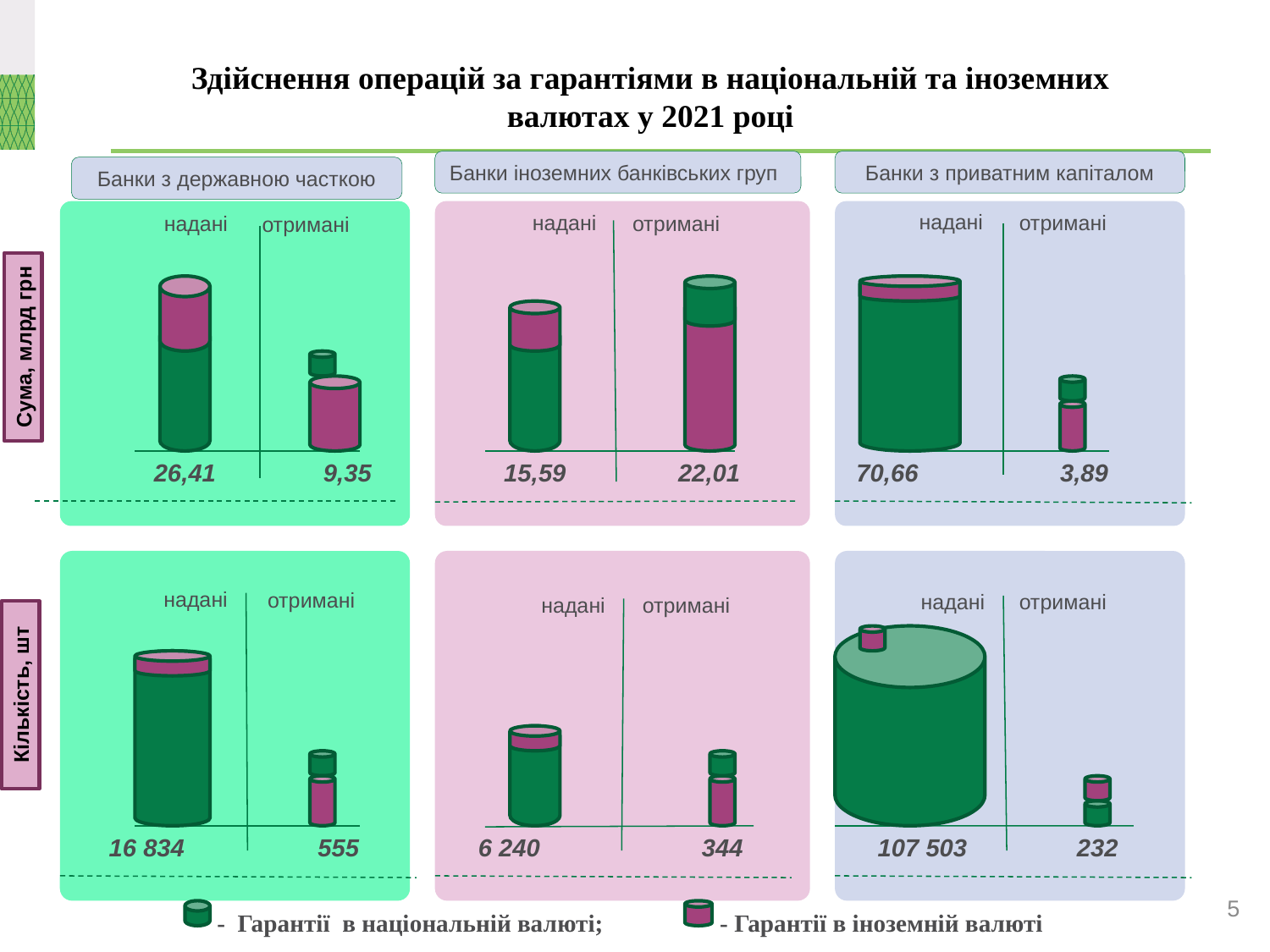

Здійснення операцій за гарантіями в національній та іноземних валютах у 2021 році
Банки іноземних банківських груп
Банки з приватним капіталом
Банки з державною часткою

надані
отримані
надані
отримані
надані
отримані

Сума, млрд грн

26,41
9,35
15,59
22,01
70,66
3,89

надані
отримані
отримані
надані
надані
отримані

Кількість, шт

16 834
 555

6 240
344

107 503
232
5
-  Гарантії  в національній валюті;                   - Гарантії в іноземній валюті

2018